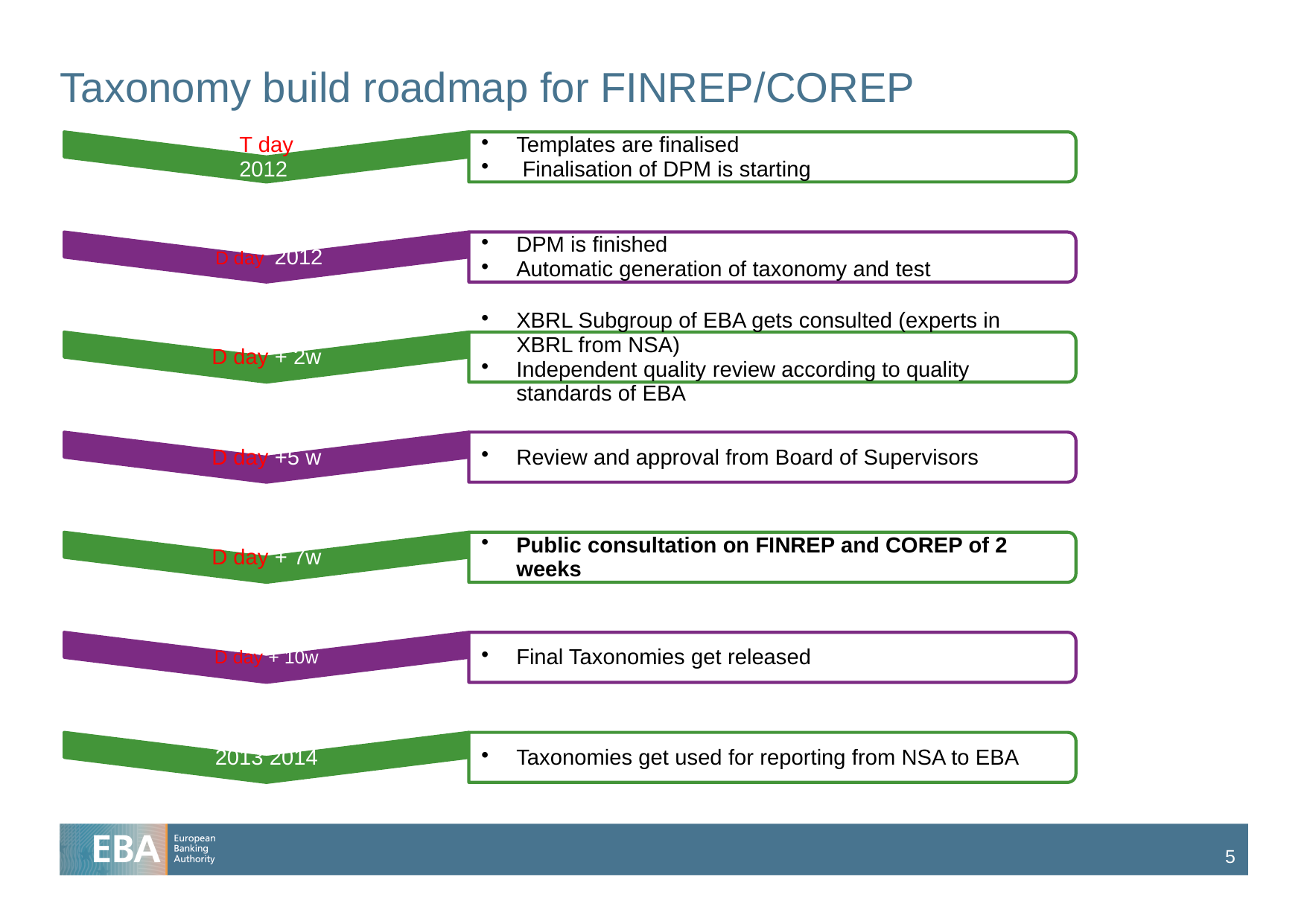

# Taxonomy build roadmap for FINREP/COREP
T day
2012
Templates are finalised
D day +5 w
Review and approval from Board of Supervisors
2013 2014
Taxonomies get used for reporting from NSA to EBA
D day + 2w
XBRL Subgroup of EBA gets consulted (experts in XBRL from NSA)
Independent quality review according to quality standards of EBA
 D day  2012
D day + 7w
DPM is finished
Automatic generation of taxonomy and test
D day + 10w
Public consultation on FINREP and COREP of 2 weeks
Final Taxonomies get released
 Finalisation of DPM is starting